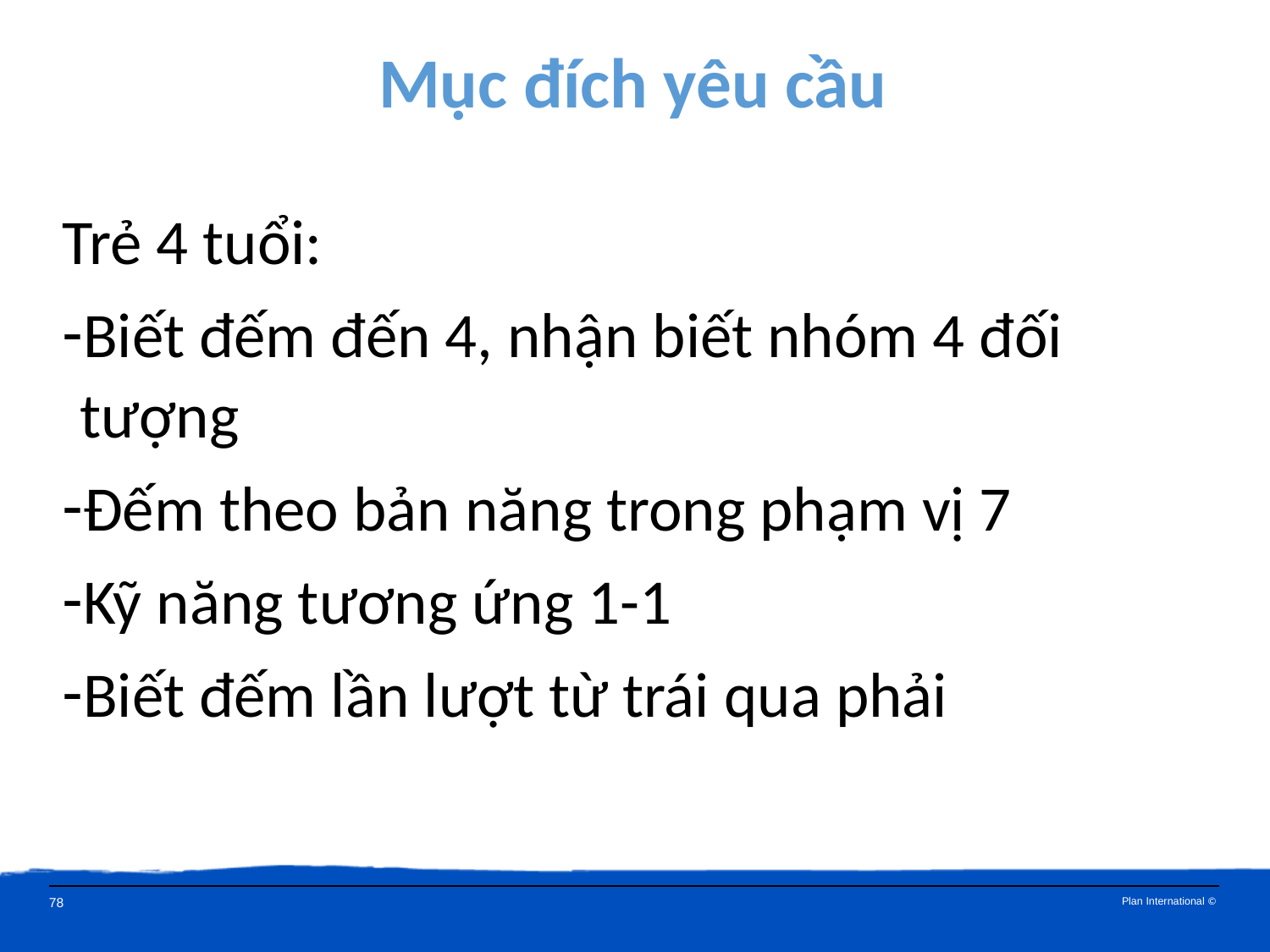

Mục đích yêu cầu
Trẻ 4 tuổi:
Biết đếm đến 4, nhận biết nhóm 4 đối tượng
Đếm theo bản năng trong phạm vị 7
Kỹ năng tương ứng 1-1
Biết đếm lần lượt từ trái qua phải
78